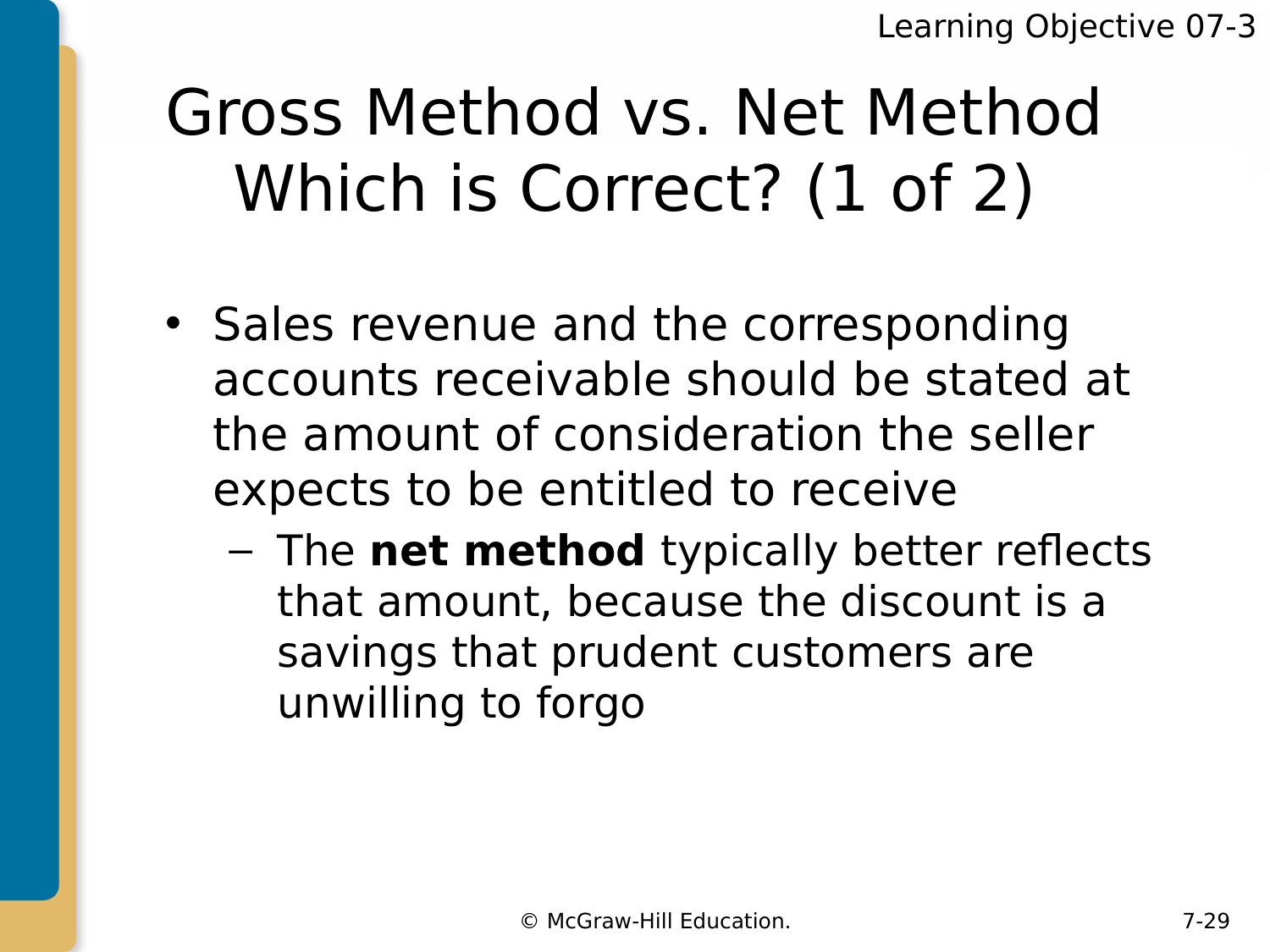

Learning Objective 07-3
# Gross Method vs. Net Method Which is Correct? (1 of 2)
Sales revenue and the corresponding accounts receivable should be stated at the amount of consideration the seller expects to be entitled to receive
The net method typically better reflects that amount, because the discount is a savings that prudent customers are unwilling to forgo